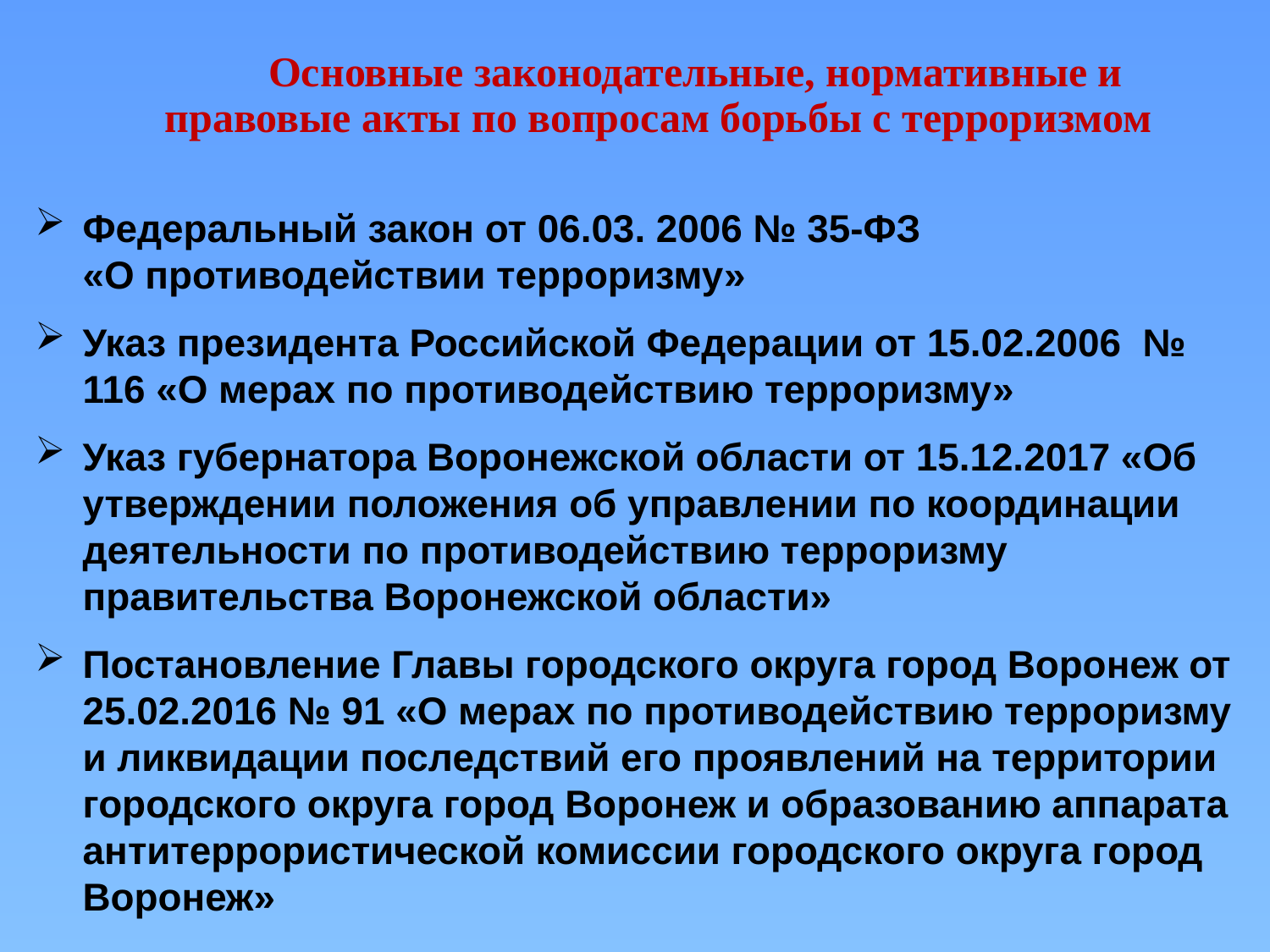

Основные законодательные, нормативные и правовые акты по вопросам борьбы с терроризмом

Федеральный закон от 06.03. 2006 № 35-ФЗ                             «О противодействии терроризму»

Указ президента Российской Федерации от 15.02.2006  № 116 «О мерах по противодействию терроризму»

Указ губернатора Воронежской области от 15.12.2017 «Об утверждении положения об управлении по координации деятельности по противодействию терроризму правительства Воронежской области»

Постановление Главы городского округа город Воронеж от 25.02.2016 № 91 «О мерах по противодействию терроризму и ликвидации последствий его проявлений на территории городского округа город Воронеж и образованию аппарата антитеррористической комиссии городского округа город Воронеж»